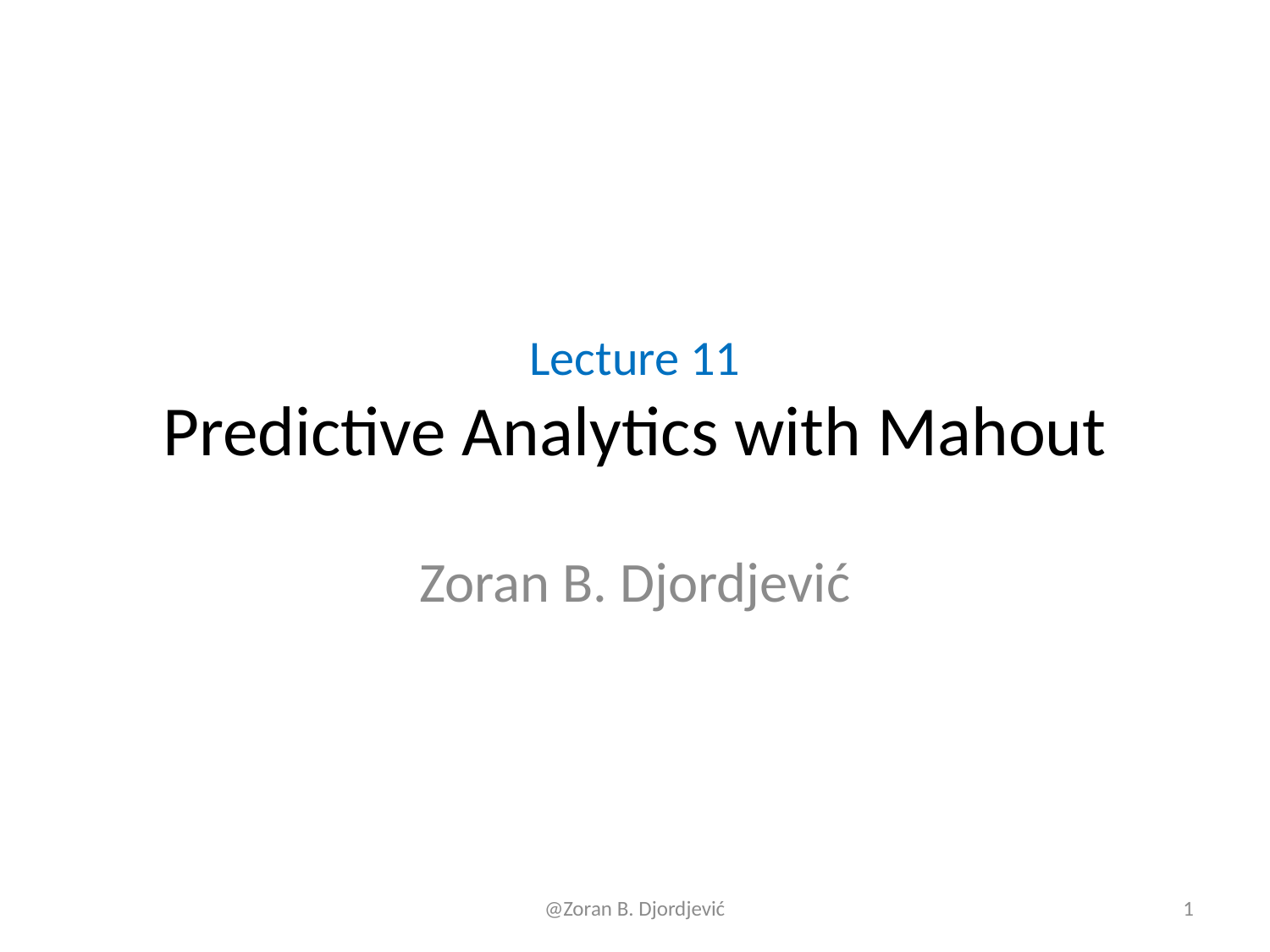

# Lecture 11 Predictive Analytics with Mahout
Zoran B. Djordjević
@Zoran B. Djordjević
1